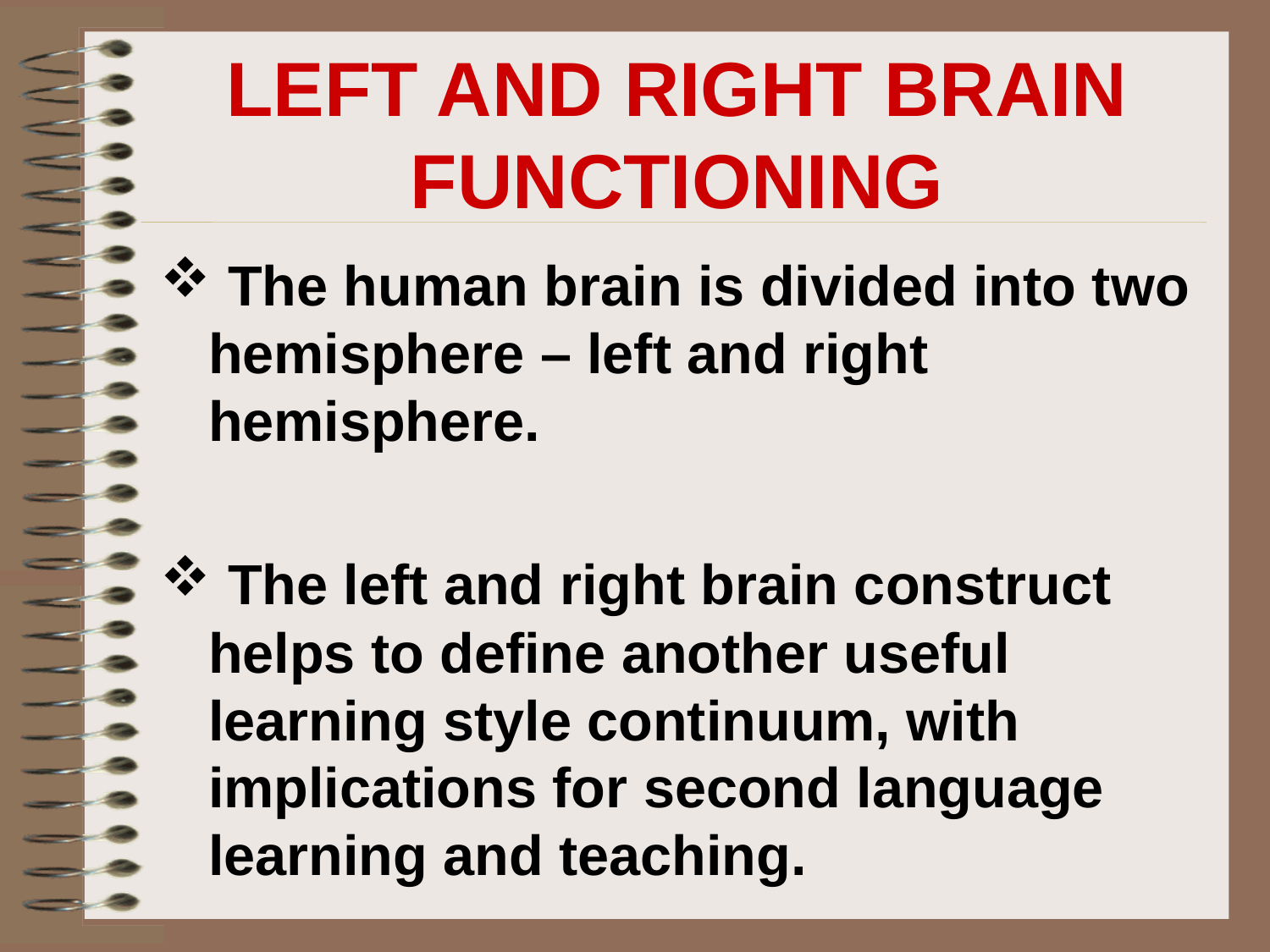

# LEFT AND RIGHT BRAIN FUNCTIONING
 The human brain is divided into two hemisphere – left and right hemisphere.

 The left and right brain construct helps to define another useful learning style continuum, with implications for second language learning and teaching.